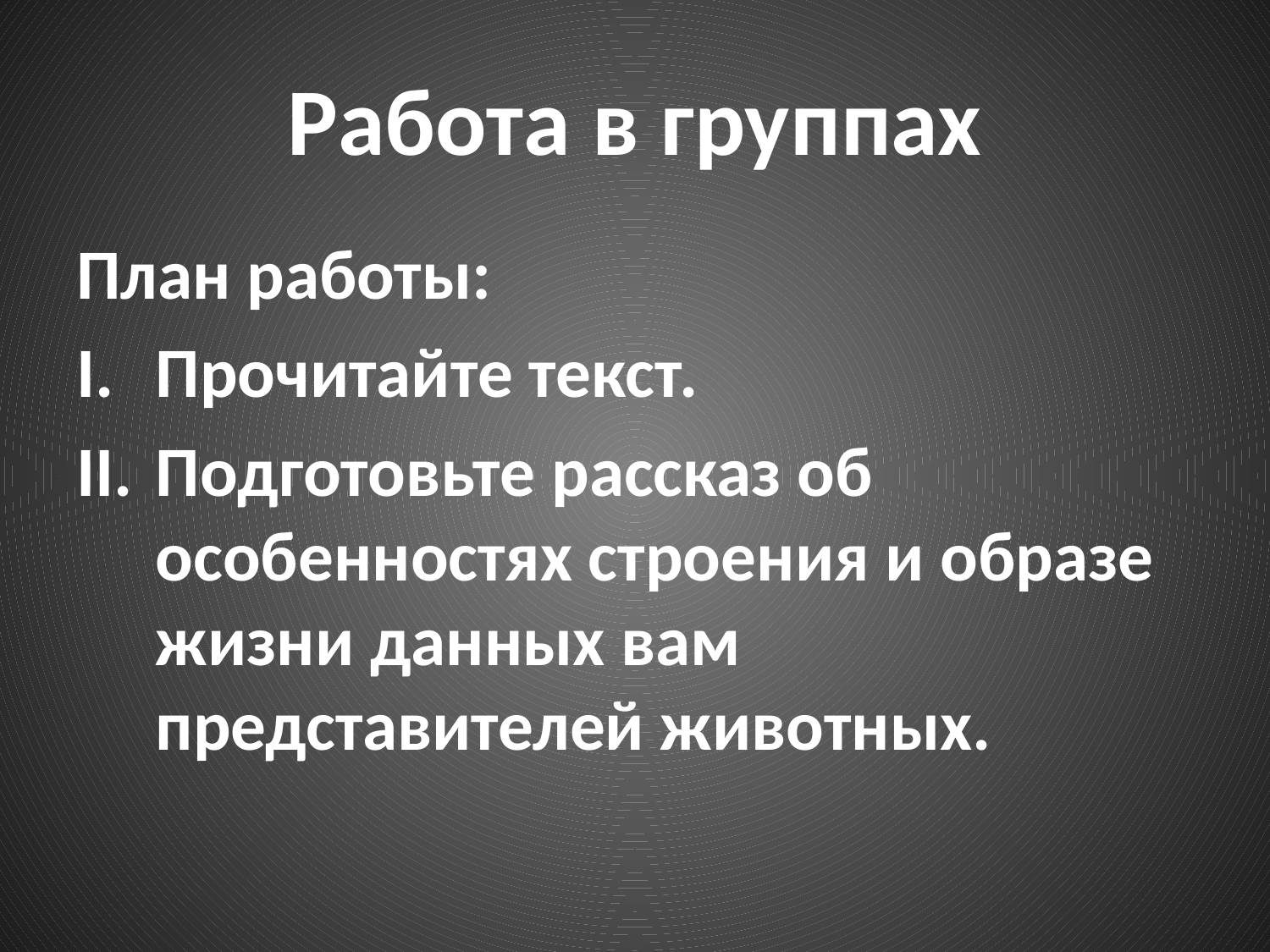

# Работа в группах
План работы:
Прочитайте текст.
Подготовьте рассказ об особенностях строения и образе жизни данных вам представителей животных.